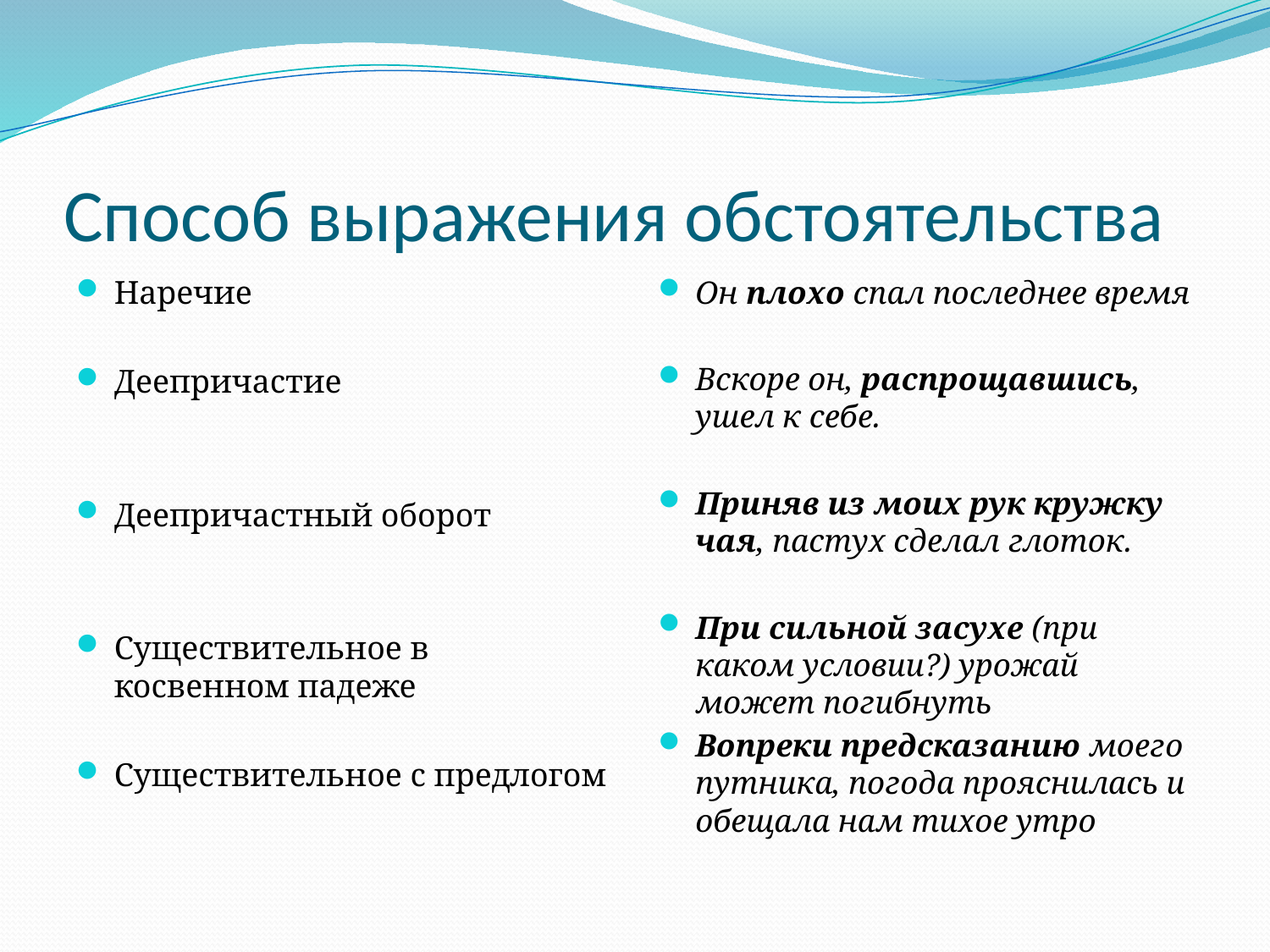

# Способ выражения обстоятельства
Наречие

Деепричастие

Деепричастный оборот

Существительное в косвенном падеже

Существительное с предлогом
Он плохо спал последнее время

Вскоре он, распрощавшись, ушел к себе.

Приняв из моих рук кружку чая, пастух сделал глоток.

При сильной засухе (при каком условии?) урожай может погибнуть
Вопреки предсказанию моего путника, погода прояснилась и обещала нам тихое утро